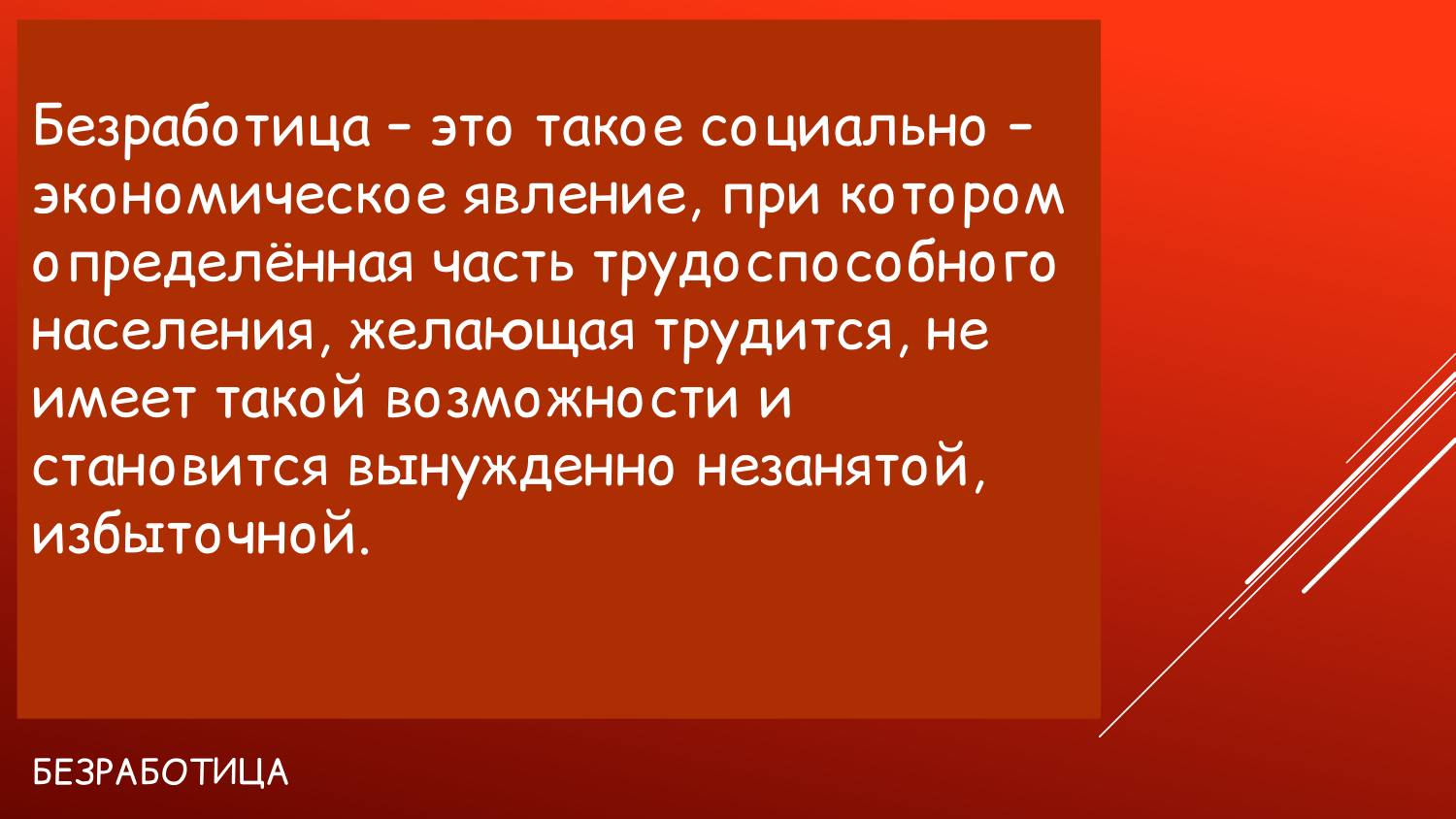

Безработица – это такое социально – экономическое явление, при котором определённая часть трудоспособного населения, желающая трудится, не имеет такой возможности и становится вынужденно незанятой, избыточной.

# безработица